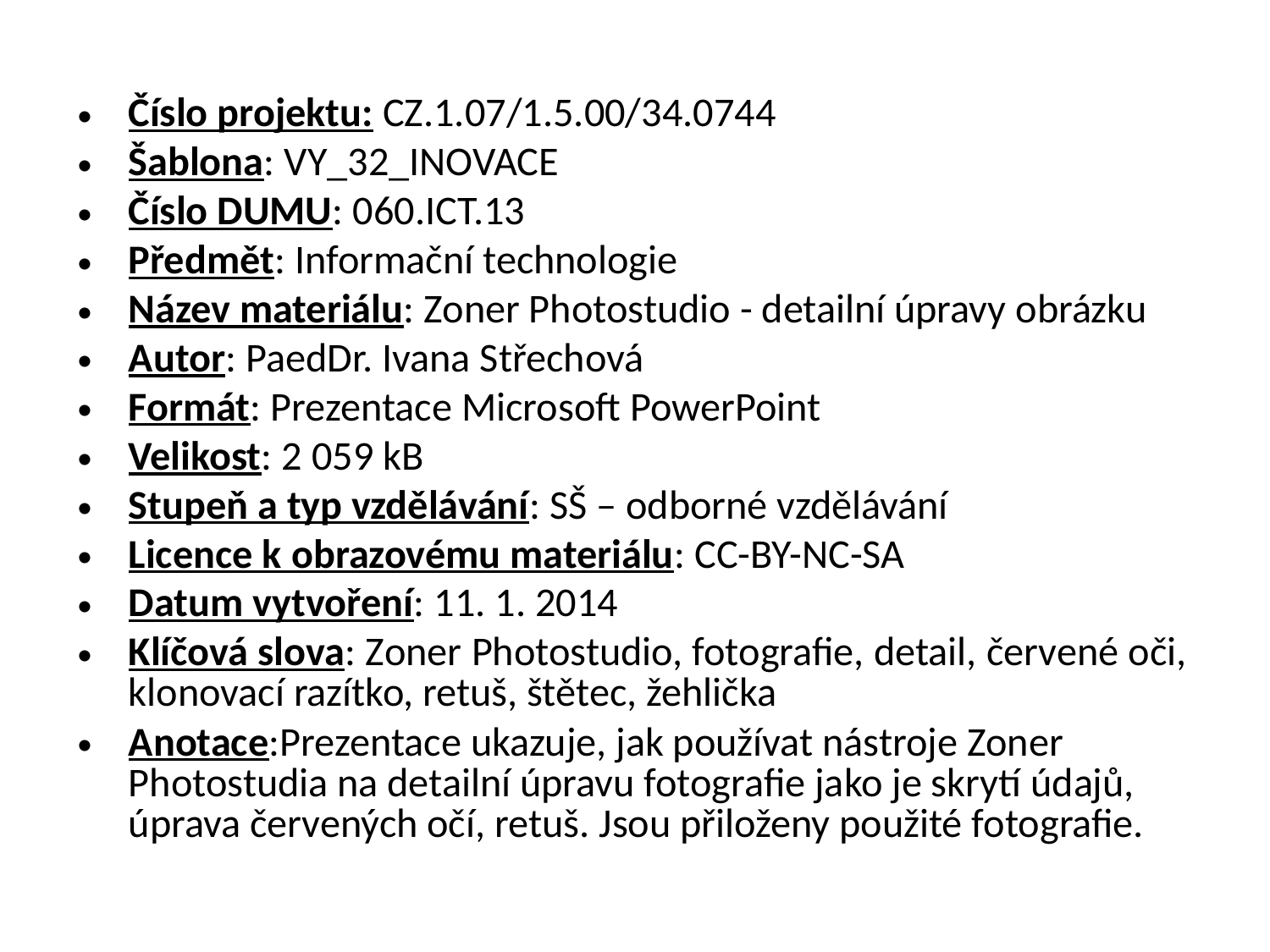

Číslo projektu: CZ.1.07/1.5.00/34.0744
Šablona: VY_32_INOVACE
Číslo DUMU: 060.ICT.13
Předmět: Informační technologie
Název materiálu: Zoner Photostudio - detailní úpravy obrázku
Autor: PaedDr. Ivana Střechová
Formát: Prezentace Microsoft PowerPoint
Velikost: 2 059 kB
Stupeň a typ vzdělávání: SŠ – odborné vzdělávání
Licence k obrazovému materiálu: CC-BY-NC-SA
Datum vytvoření: 11. 1. 2014
Klíčová slova: Zoner Photostudio, fotografie, detail, červené oči, klonovací razítko, retuš, štětec, žehlička
Anotace:Prezentace ukazuje, jak používat nástroje Zoner Photostudia na detailní úpravu fotografie jako je skrytí údajů, úprava červených očí, retuš. Jsou přiloženy použité fotografie.